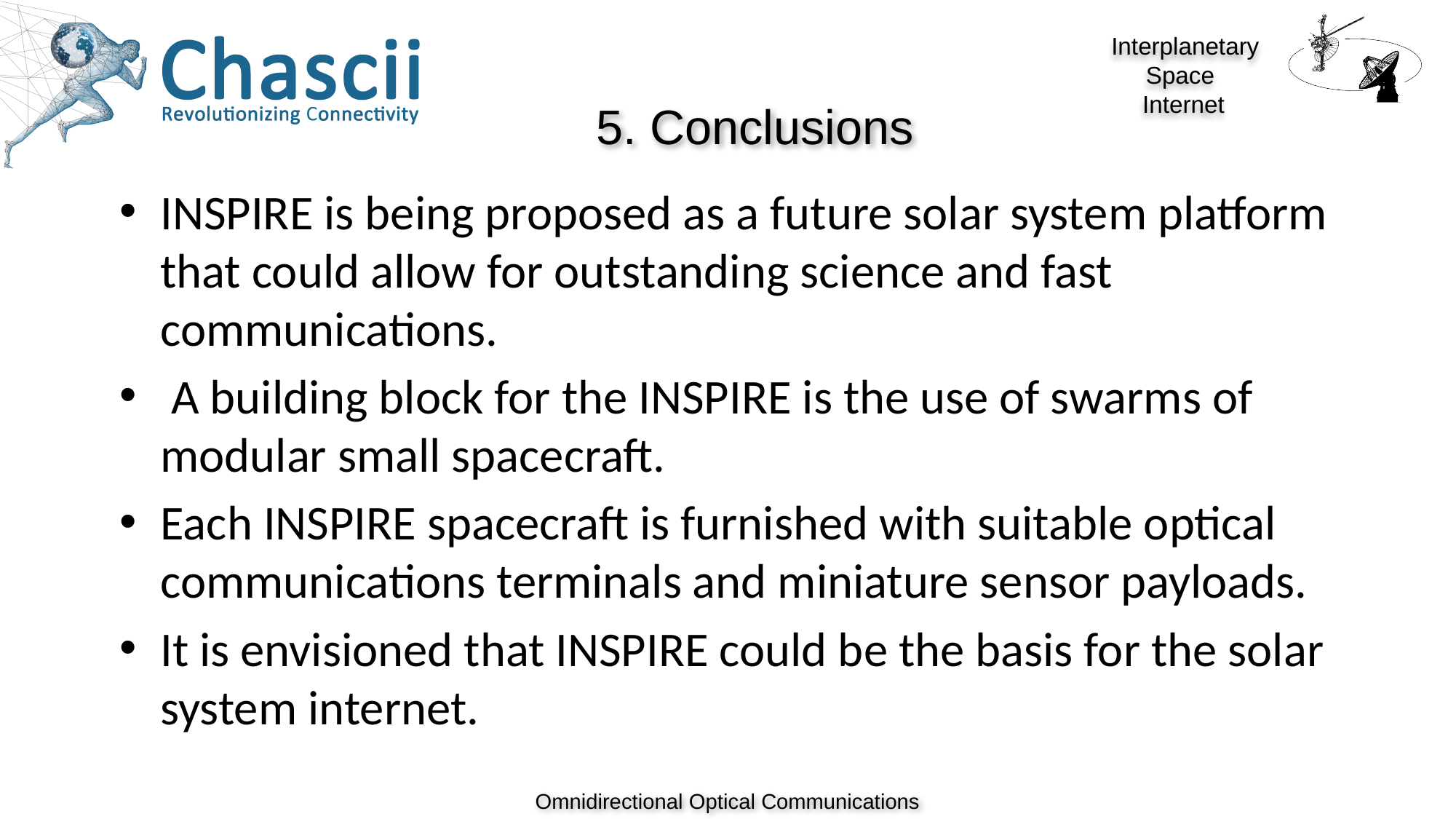

5. Conclusions
INSPIRE is being proposed as a future solar system platform that could allow for outstanding science and fast communications.
 A building block for the INSPIRE is the use of swarms of modular small spacecraft.
Each INSPIRE spacecraft is furnished with suitable optical communications terminals and miniature sensor payloads.
It is envisioned that INSPIRE could be the basis for the solar system internet.